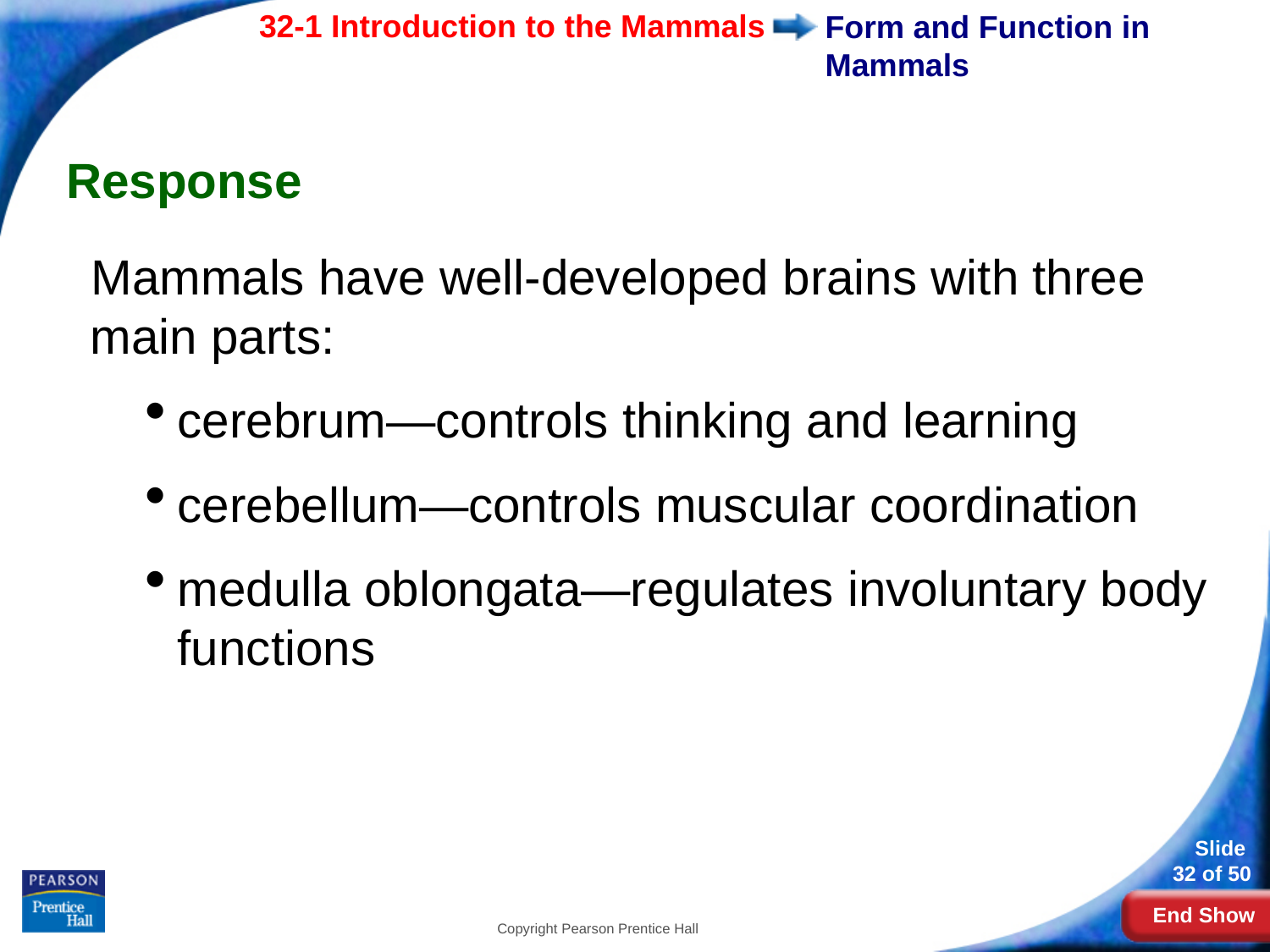

# Form and Function in Mammals
Response
Mammals have well-developed brains with three main parts:
cerebrum—controls thinking and learning
cerebellum—controls muscular coordination
medulla oblongata—regulates involuntary body functions
Copyright Pearson Prentice Hall